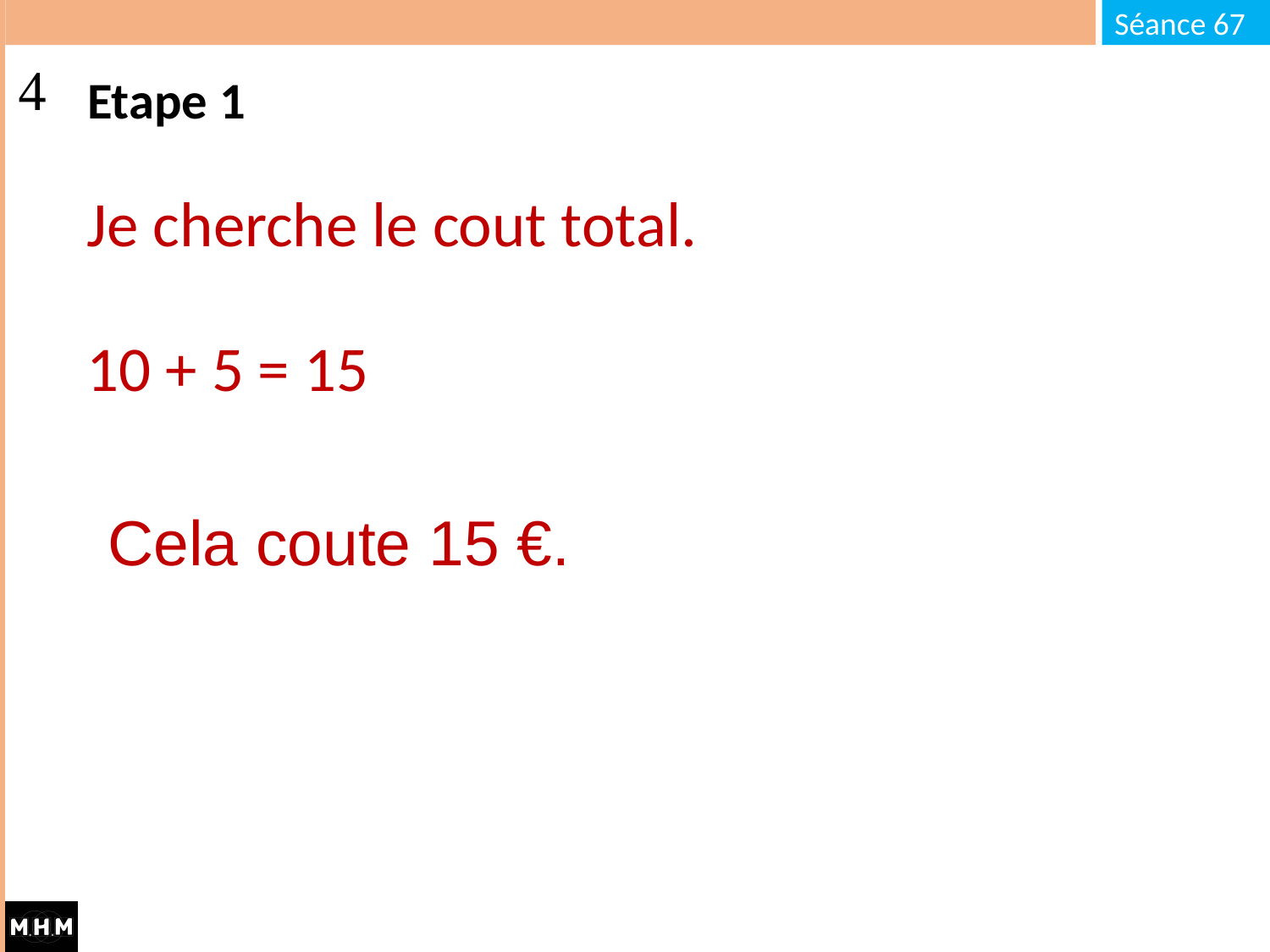

# Etape 1
Je cherche le cout total.
10 + 5 = 15
Cela coute 15 €.